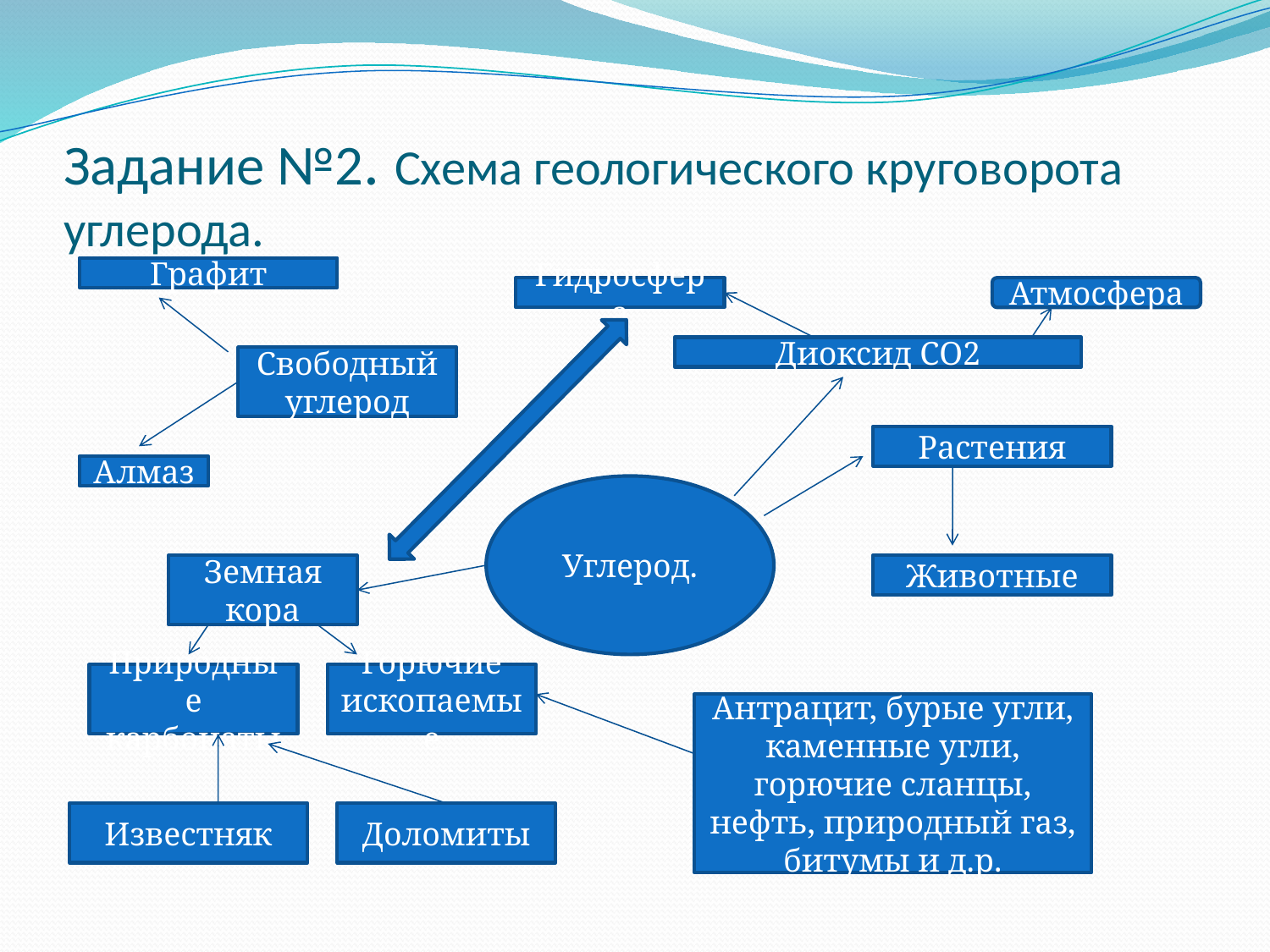

# Задание №2. Схема геологического круговорота углерода.

Графит
Гидросфера
Атмосфера
Диоксид СО2
Свободный углерод

Растения
Алмаз
Углерод.
Земная кора
Животные
Природные карбонаты
Горючие ископаемые
Антрацит, бурые угли, каменные угли, горючие сланцы, нефть, природный газ, битумы и д.р.
Известняк
Доломиты